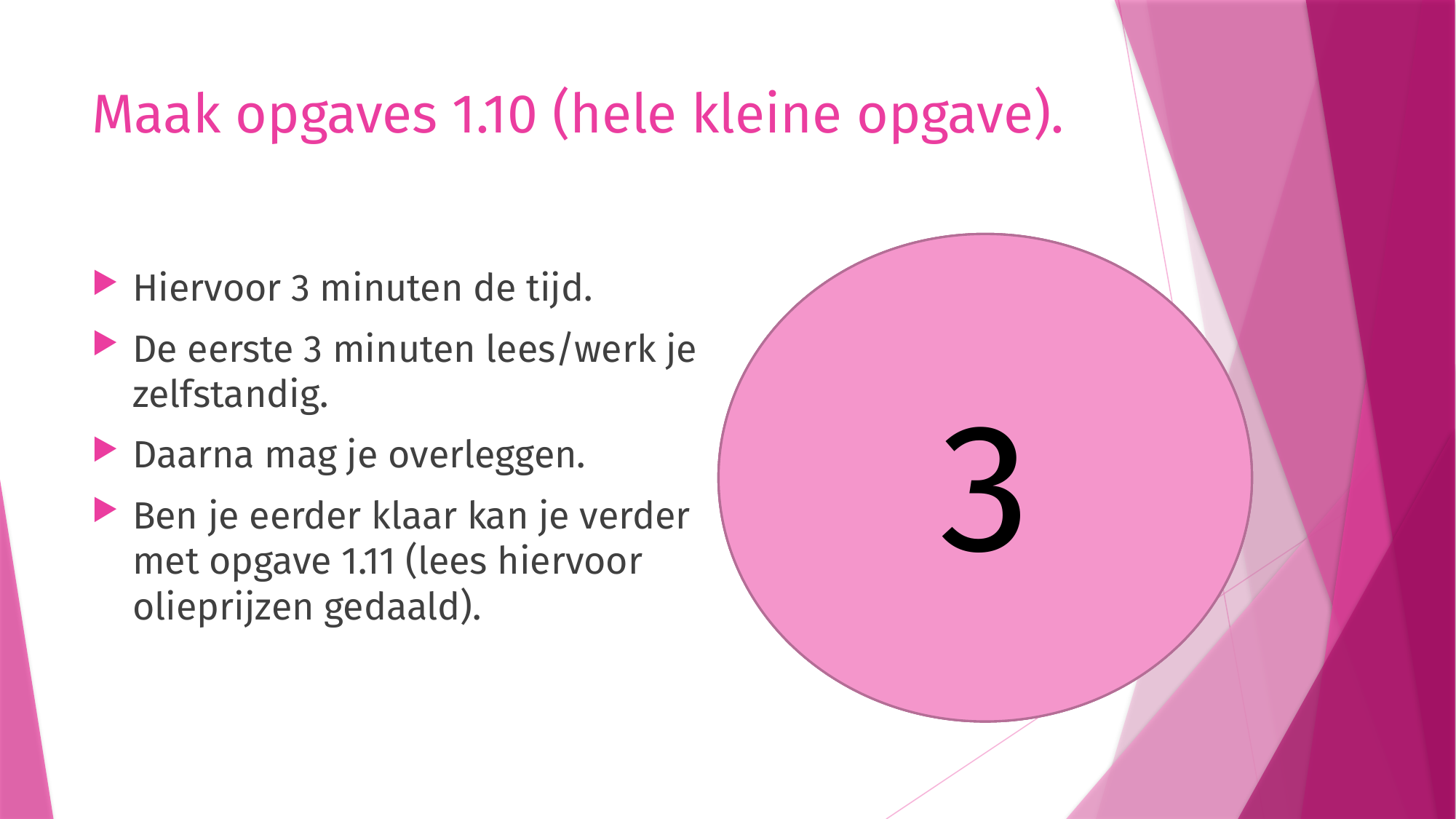

# Maak opgaves 1.10 (hele kleine opgave).
3
1
2
Hiervoor 3 minuten de tijd.
De eerste 3 minuten lees/werk je zelfstandig.
Daarna mag je overleggen.
Ben je eerder klaar kan je verder met opgave 1.11 (lees hiervoor olieprijzen gedaald).